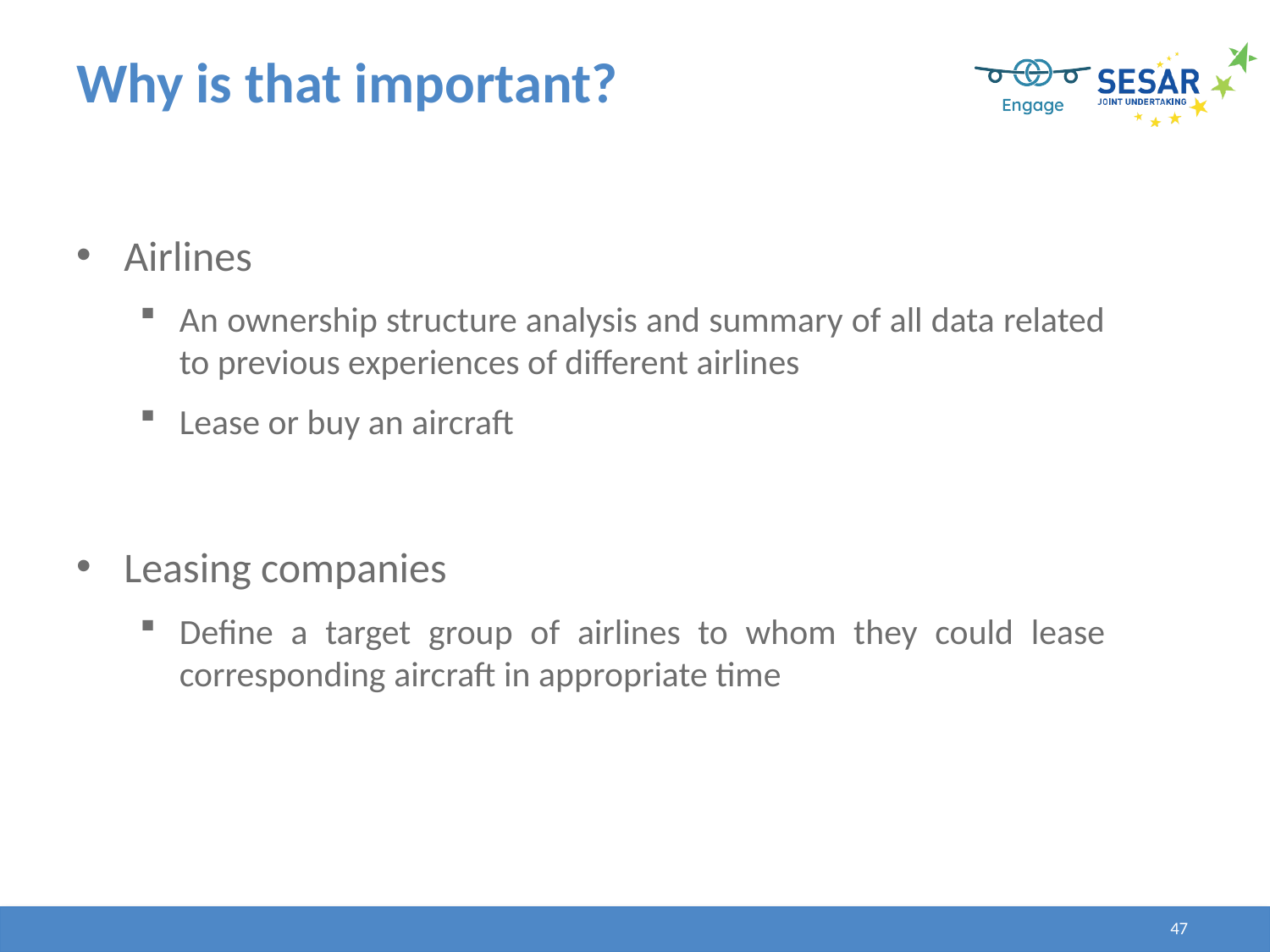

# Why is that important?
Airlines
An ownership structure analysis and summary of all data related to previous experiences of different airlines
Lease or buy an aircraft

Leasing companies
Define a target group of airlines to whom they could lease corresponding aircraft in appropriate time

47